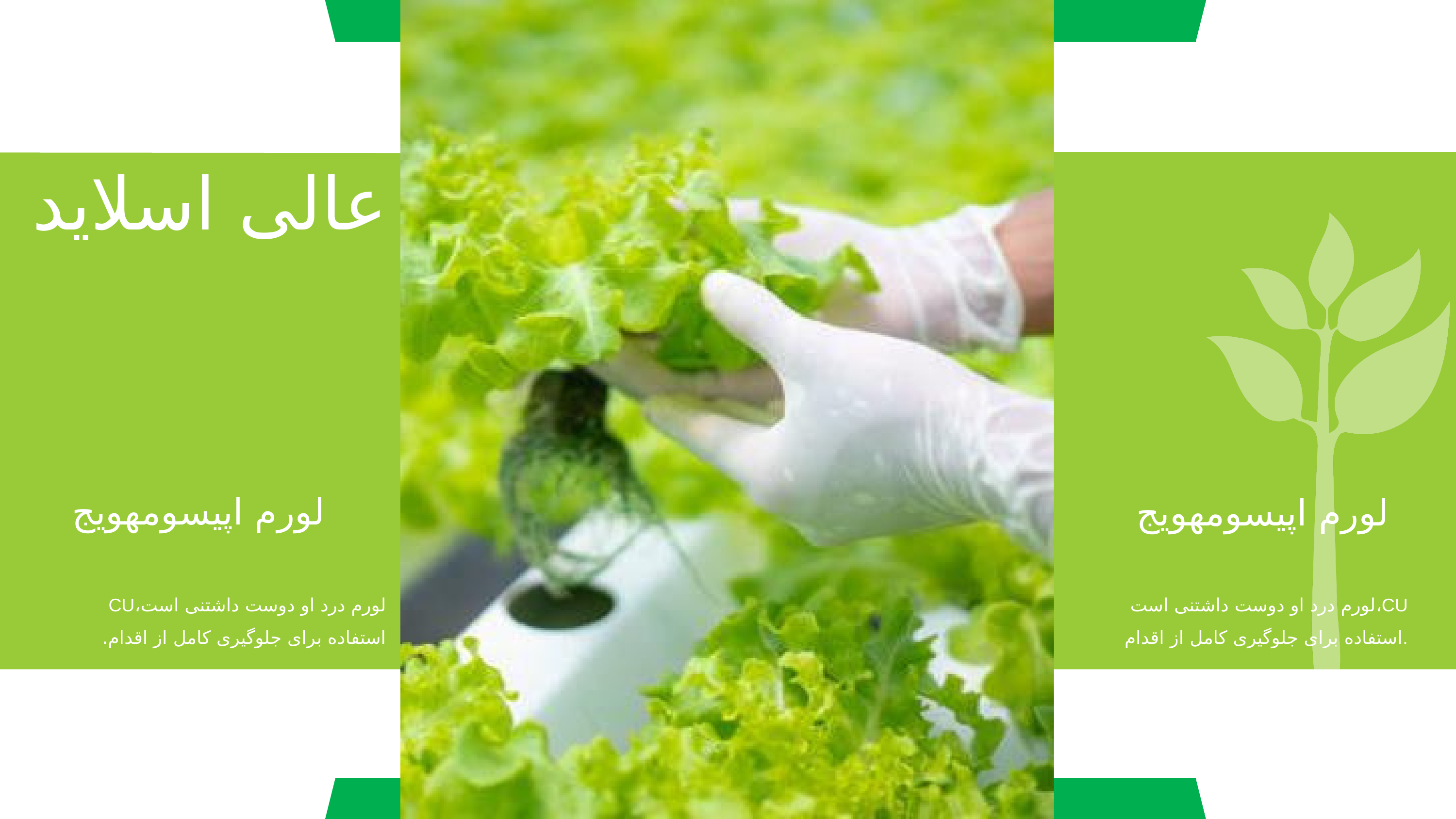

عالی اسلاید

لورم اپیسومهویج
لورم اپیسومهویج
لورم درد او دوست داشتنی است،CU استفاده برای جلوگیری کامل از اقدام.
لورم درد او دوست داشتنی است،CU استفاده برای جلوگیری کامل از اقدام.